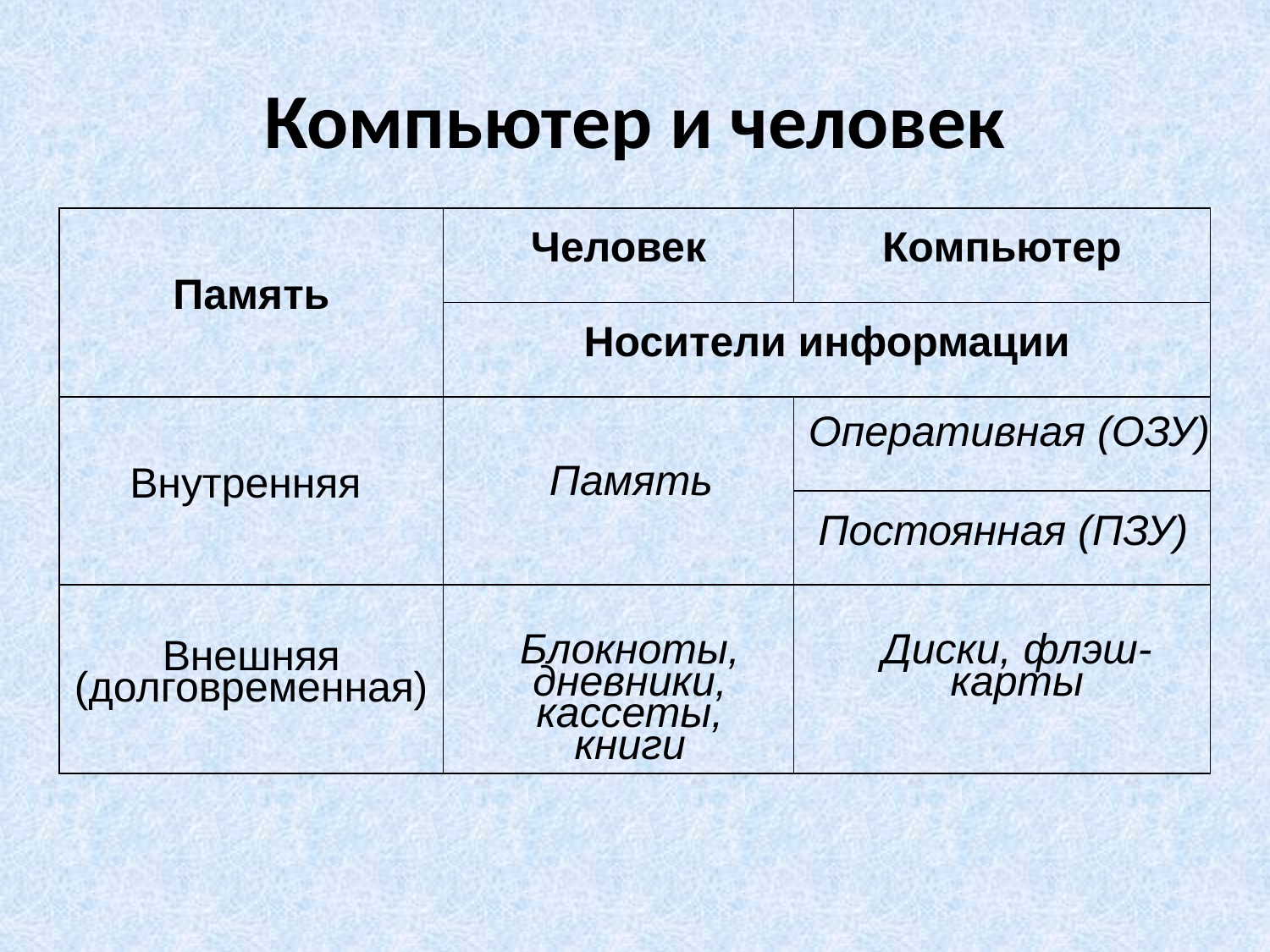

# Компьютер и человек
| Память | Человек | Компьютер |
| --- | --- | --- |
|  | Носители информации |  |
| Внутренняя |  |  |
|  |  |  |
| Внешняя (долговременная) |  |  |
Оперативная (ОЗУ)
Память
Постоянная (ПЗУ)
Блокноты, дневники, кассеты, книги
Диски, флэш-карты